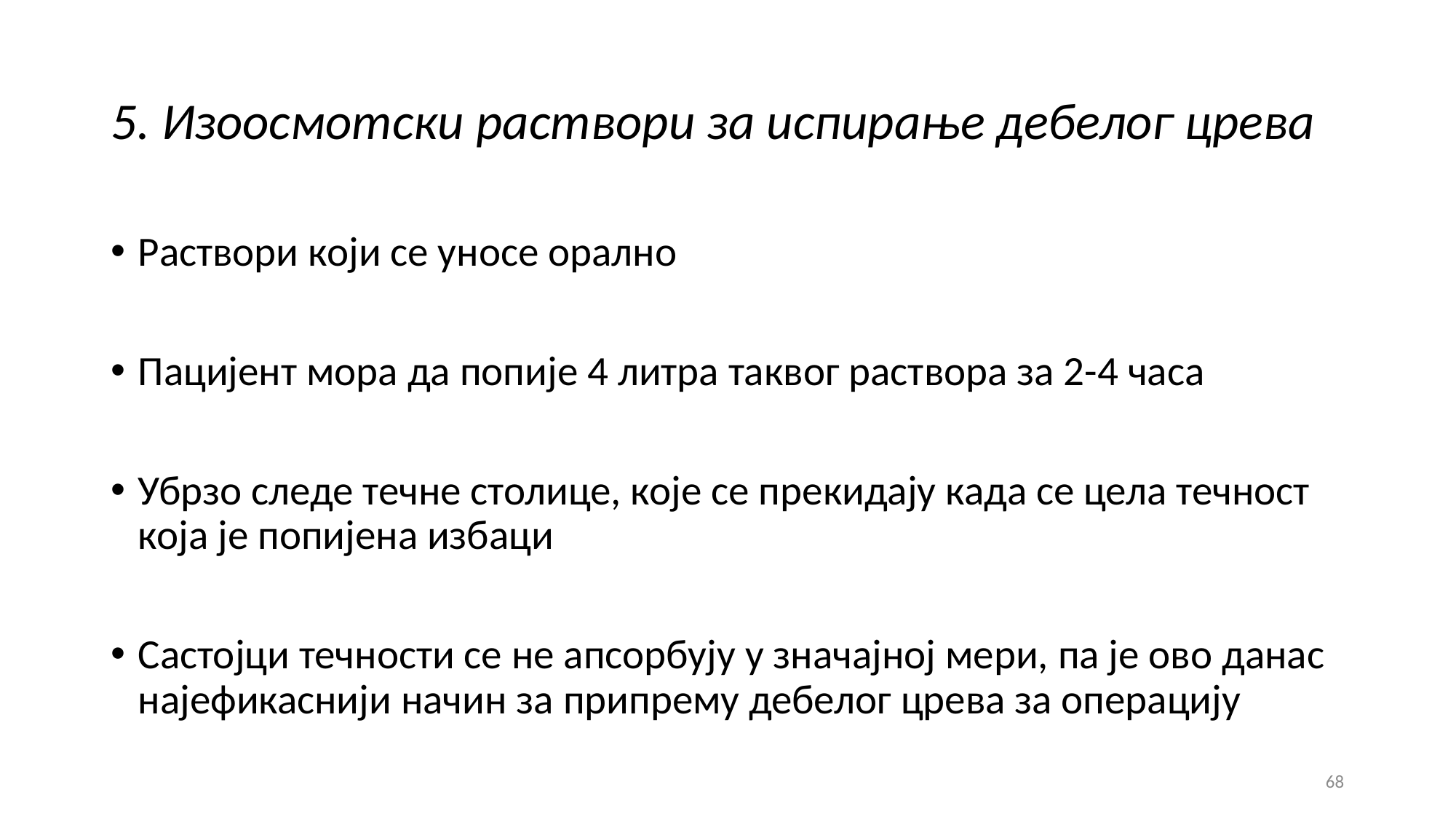

# 5. Изоосмотски раствори за испирање дебелог црева
Раствори који се уносе орално

Пацијент мора да попије 4 литра таквог раствора за 2-4 часа

Убрзо следе течне столице, које се прекидају када се цела течност која је попијена избаци

Састојци течности се не апсорбују у значајној мери, па је ово данас најефикаснији начин за припрему дебелог црева за операцију
68